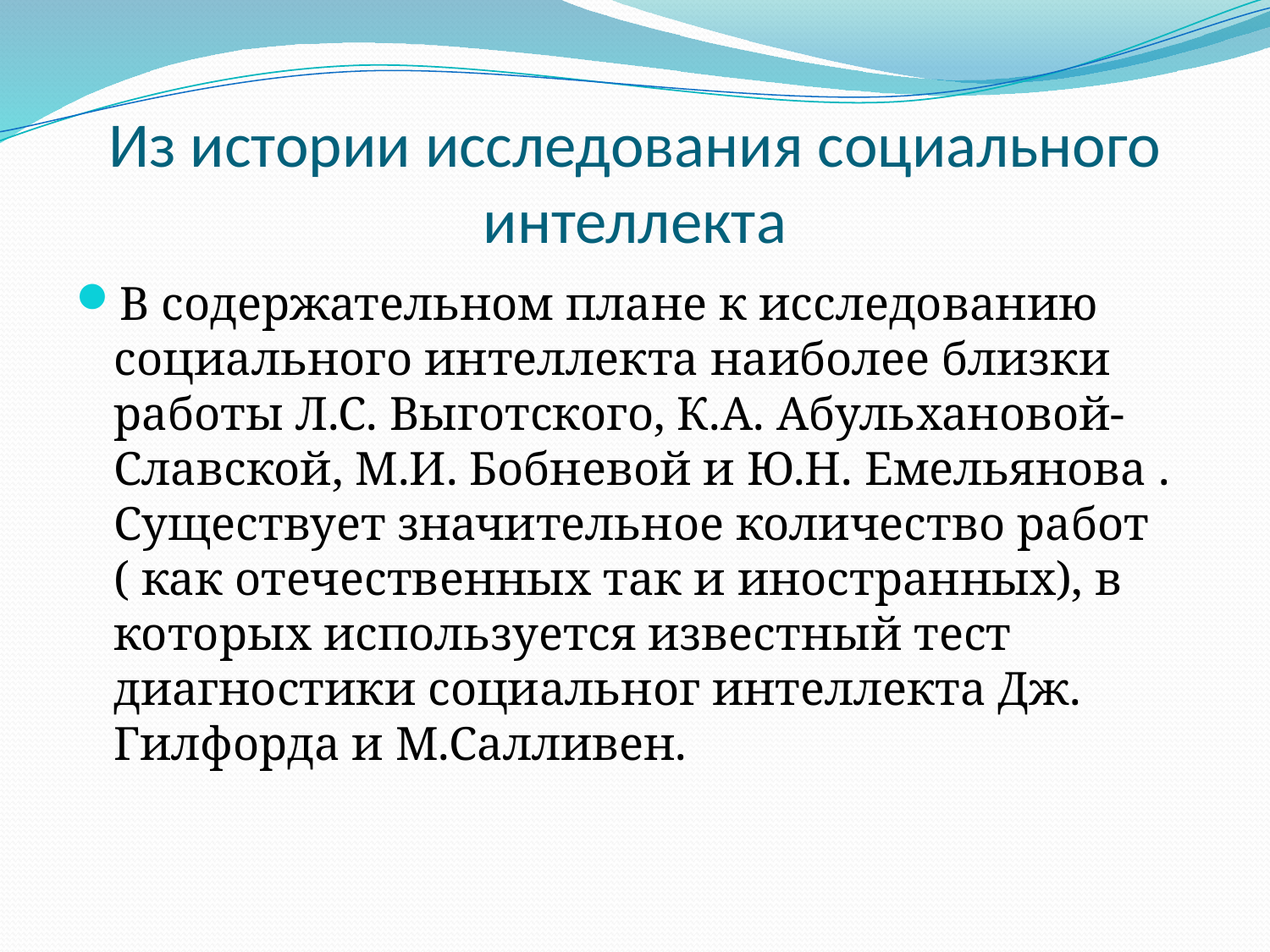

# Из истории исследования социального интеллекта
В содержательном плане к исследованию социального интеллекта наиболее близки работы Л.С. Выготского, К.А. Абульхановой-Славской, М.И. Бобневой и Ю.Н. Емельянова . Существует значительное количество работ    ( как отечественных так и иностранных), в которых используется известный тест диагностики социальног интеллекта Дж. Гилфорда и М.Салливен.